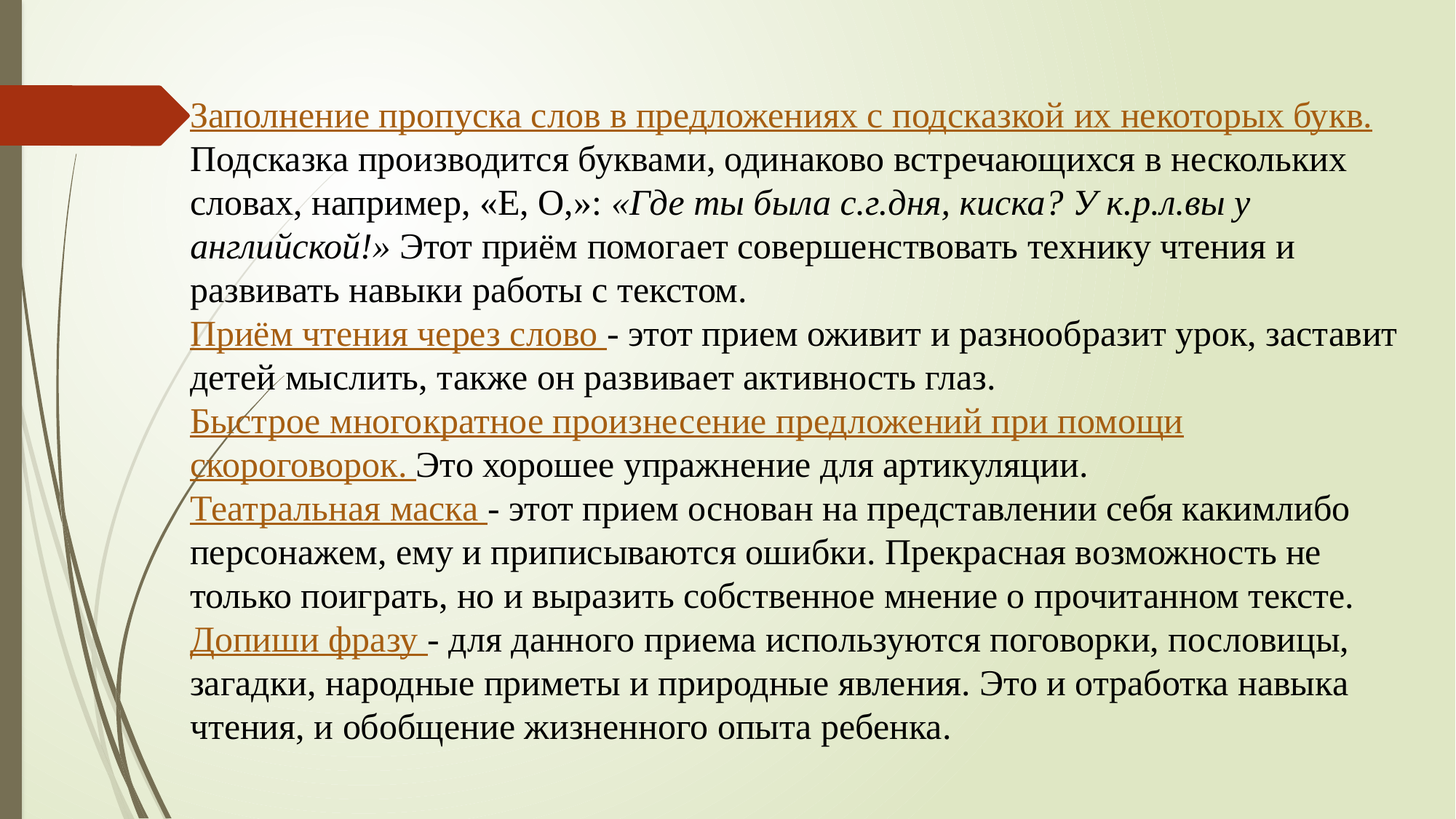

Заполнение пропуска слов в предложениях с подсказкой их некоторых букв. Подсказка производится буквами, одинаково встречающихся в нескольких словах, например, «Е, О,»: «Где ты была с.г.дня, киска? У к.р.л.вы у английской!» Этот приём помогает совершенствовать технику чтения и развивать навыки работы с текстом.
Приём чтения через слово - этот прием оживит и разнообразит урок, заставит детей мыслить, также он развивает активность глаз.
Быстрое многократное произнесение предложений при помощи скороговорок. Это хорошее упражнение для артикуляции.
Театральная маска - этот прием основан на представлении себя какимлибо персонажем, ему и приписываются ошибки. Прекрасная возможность не только поиграть, но и выразить собственное мнение о прочитанном тексте.
Допиши фразу - для данного приема используются поговорки, пословицы, загадки, народные приметы и природные явления. Это и отработка навыка чтения, и обобщение жизненного опыта ребенка.